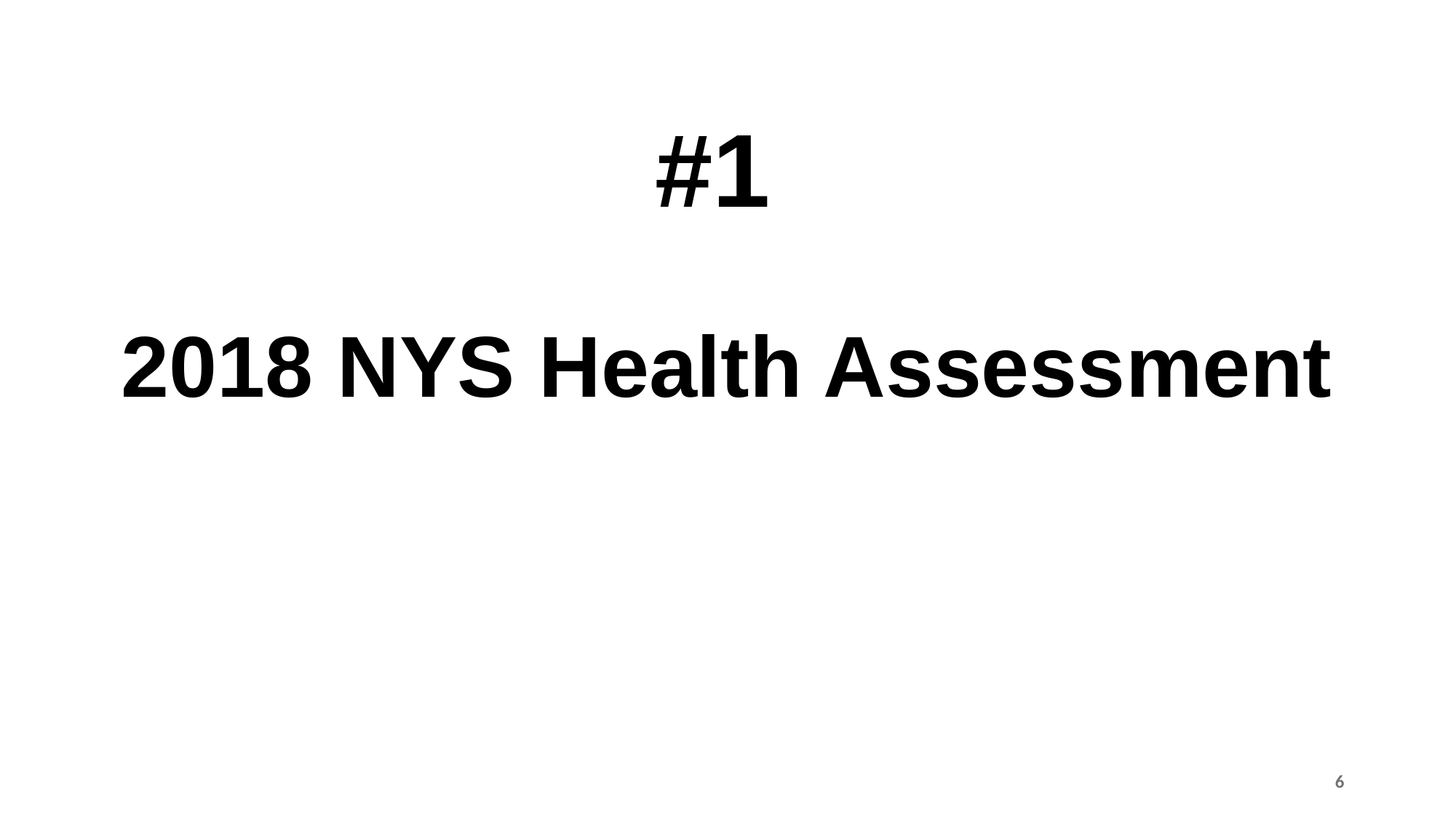

# #1 2018 NYS Health Assessment
6